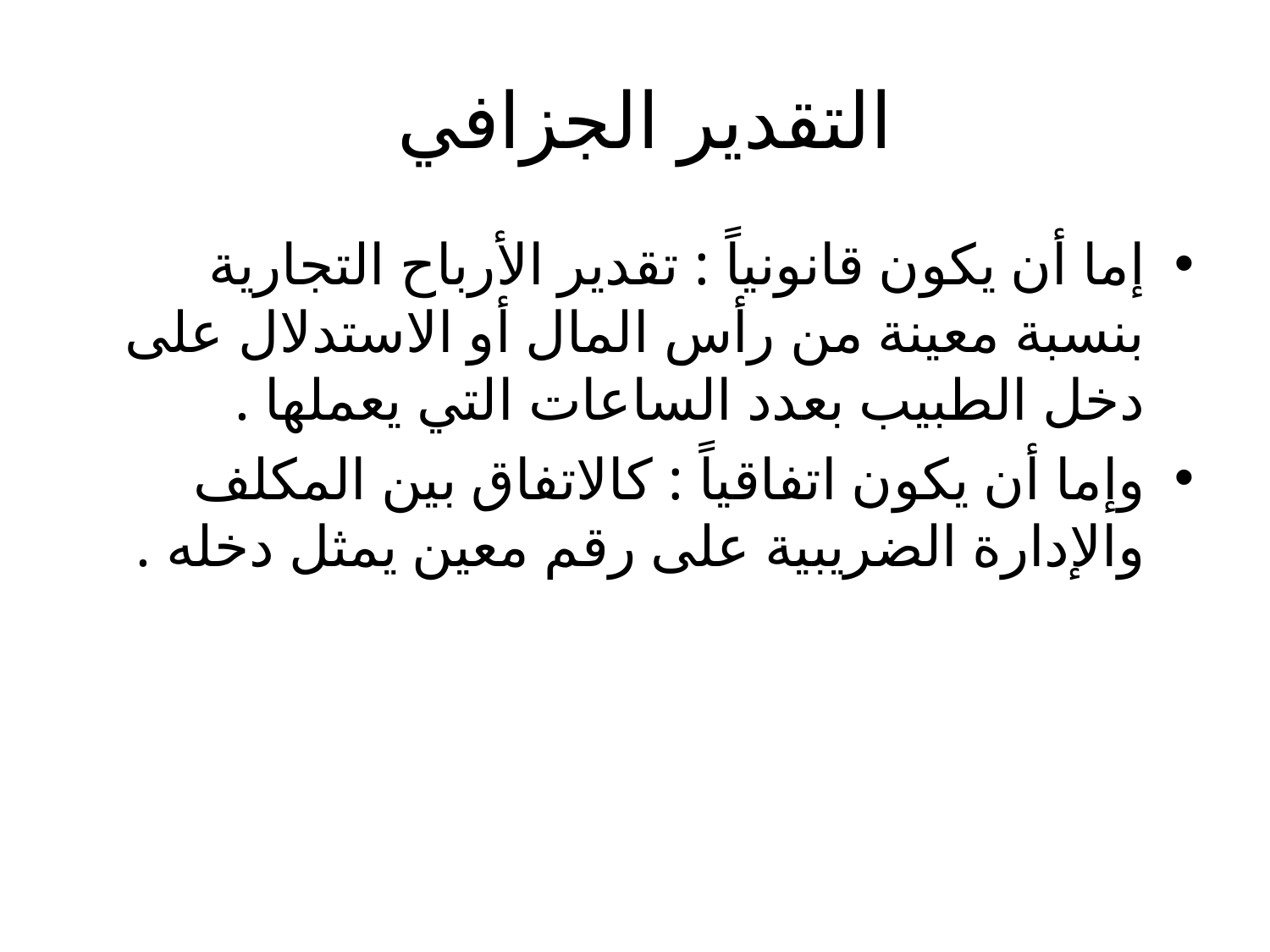

# التقدير الجزافي
إما أن يكون قانونياً : تقدير الأرباح التجارية بنسبة معينة من رأس المال أو الاستدلال على دخل الطبيب بعدد الساعات التي يعملها .
وإما أن يكون اتفاقياً : كالاتفاق بين المكلف والإدارة الضريبية على رقم معين يمثل دخله .